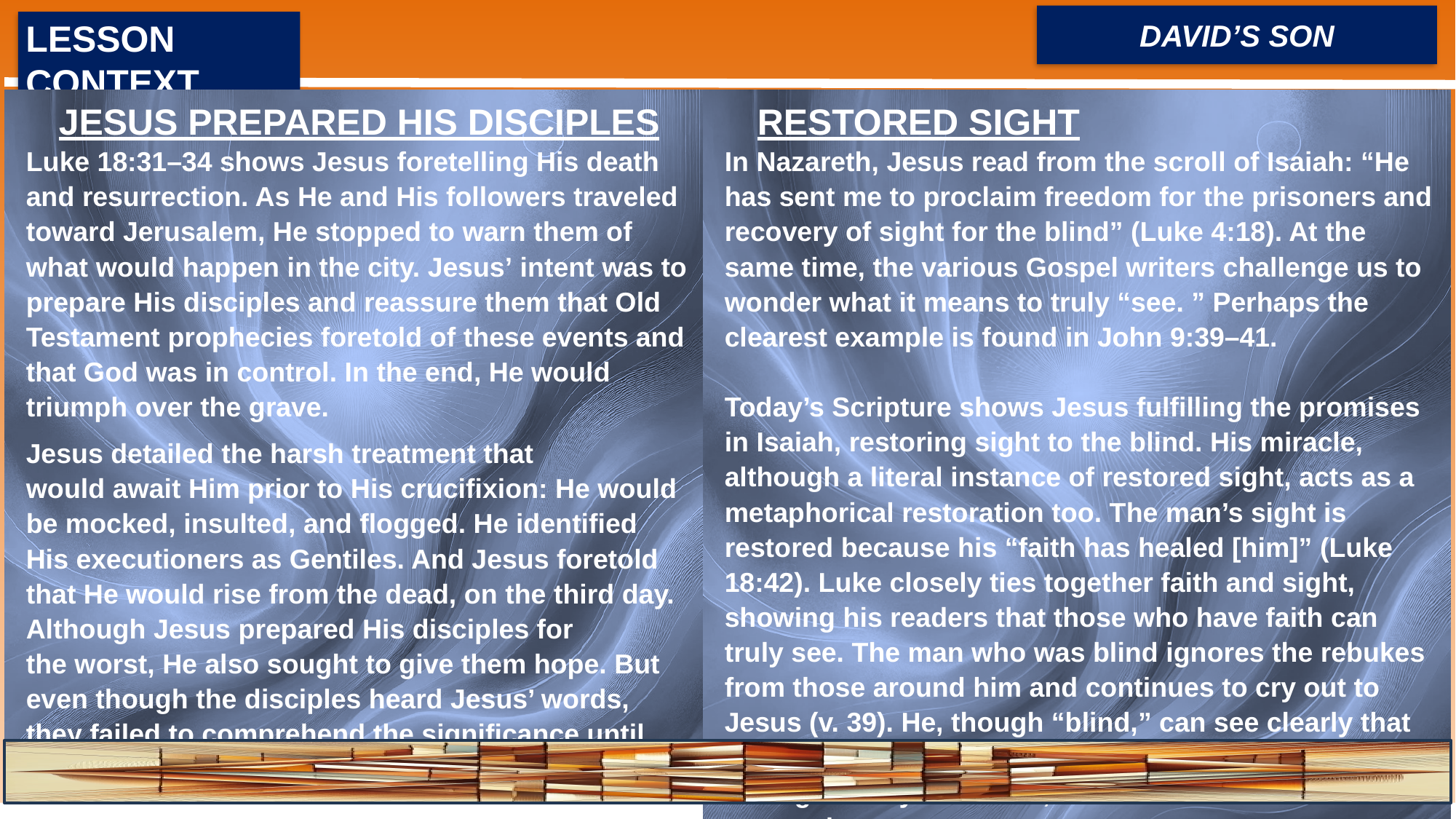

David’s Son
LESSON CONTEXT
Jesus Prepared His Disciples
Luke 18:31–34 shows Jesus foretelling His death and resurrection. As He and His followers traveled toward Jerusalem, He stopped to warn them of what would happen in the city. Jesus’ intent was to prepare His disciples and reassure them that Old Testament prophecies foretold of these events and that God was in control. In the end, He would triumph over the grave.

Jesus detailed the harsh treatment that would await Him prior to His crucifixion: He would be mocked, insulted, and flogged. He identified His executioners as Gentiles. And Jesus foretold that He would rise from the dead, on the third day. Although Jesus prepared His disciples for the worst, He also sought to give them hope. But even though the disciples heard Jesus’ words, they failed to comprehend the significance until after these events occurred.
Restored Sight
In Nazareth, Jesus read from the scroll of Isaiah: “He has sent me to proclaim freedom for the prisoners and recovery of sight for the blind” (Luke 4:18). At the same time, the various Gospel writers challenge us to wonder what it means to truly “see. ” Perhaps the clearest example is found in John 9:39–41.

Today’s Scripture shows Jesus fulfilling the promises in Isaiah, restoring sight to the blind. His miracle, although a literal instance of restored sight, acts as a metaphorical restoration too. The man’s sight is restored because his “faith has healed [him]” (Luke 18:42). Luke closely ties together faith and sight, showing his readers that those who have faith can truly see. The man who was blind ignores the rebukes from those around him and continues to cry out to Jesus (v. 39). He, though “blind,” can see clearly that Jesus is the Son of David—the king (v. 38). He sees through the eyes of faith, even before his vision is restored.